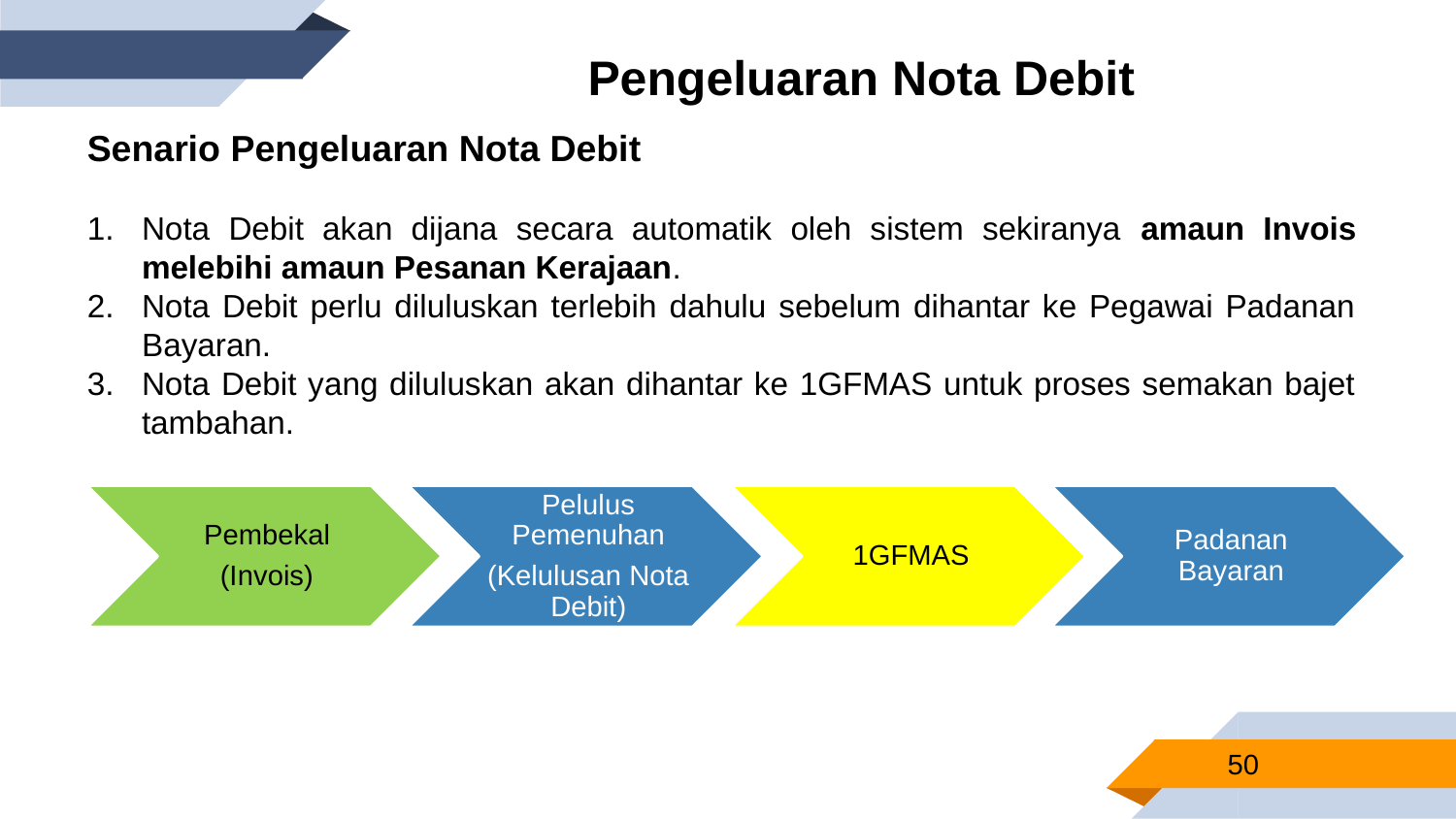

Pengeluaran Nota Debit
Senario Pengeluaran Nota Debit

Nota Debit akan dijana secara automatik oleh sistem sekiranya amaun Invois melebihi amaun Pesanan Kerajaan.
Nota Debit perlu diluluskan terlebih dahulu sebelum dihantar ke Pegawai Padanan Bayaran.
Nota Debit yang diluluskan akan dihantar ke 1GFMAS untuk proses semakan bajet tambahan.
Pembekal
(Invois)
Pelulus Pemenuhan
(Kelulusan Nota Debit)
1GFMAS
Padanan Bayaran
50